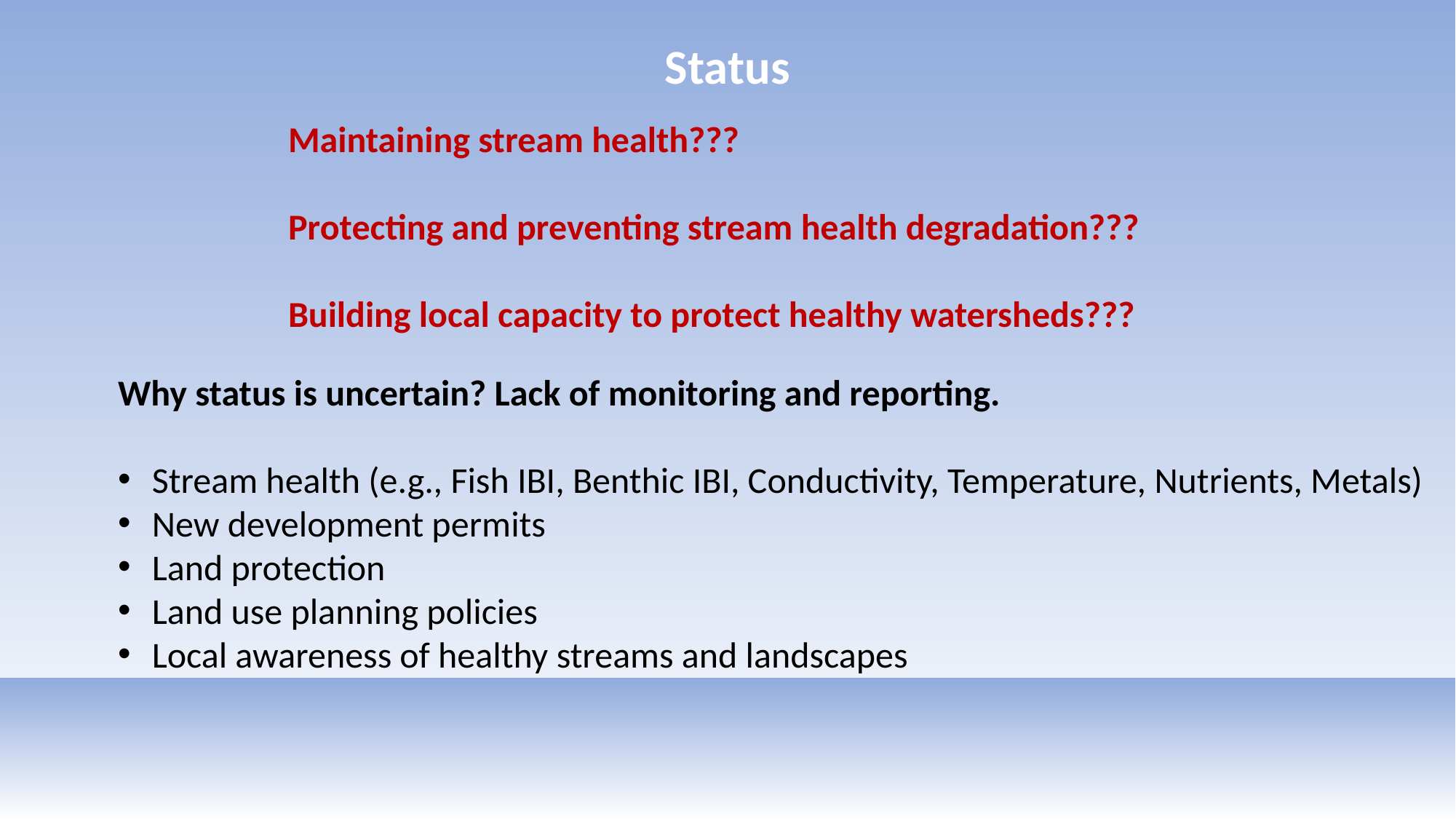

Status
Maintaining stream health???

Protecting and preventing stream health degradation???

Building local capacity to protect healthy watersheds???
Why status is uncertain? Lack of monitoring and reporting.

Stream health (e.g., Fish IBI, Benthic IBI, Conductivity, Temperature, Nutrients, Metals)
New development permits
Land protection
Land use planning policies
Local awareness of healthy streams and landscapes